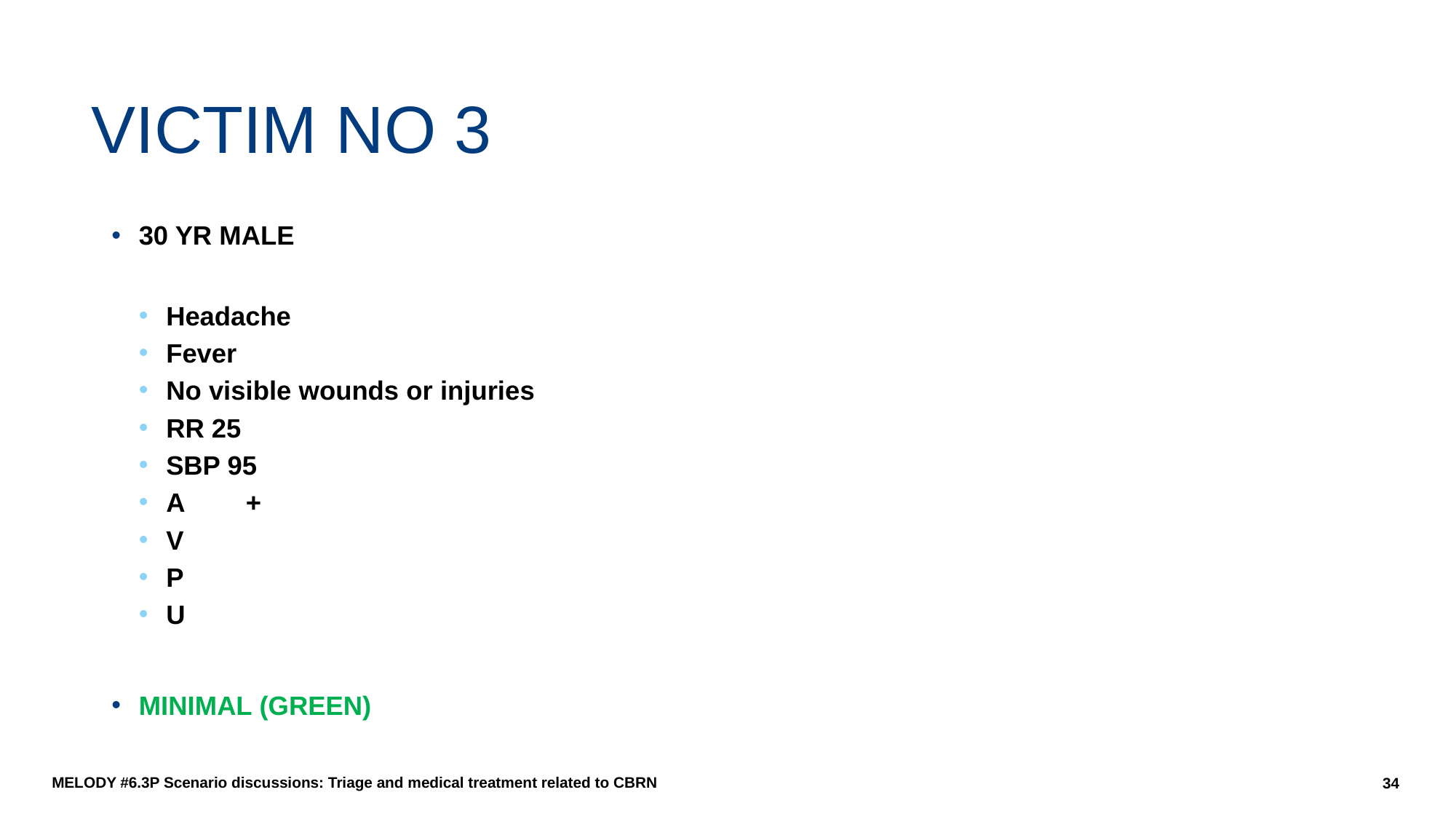

# VICTIM NO 3
30 YR MALE

Headache
Fever
No visible wounds or injuries
RR 25
SBP 95
A	+
V
P
U

MINIMAL (GREEN)

MELODY #6.3P Scenario discussions: Triage and medical treatment related to CBRN
34